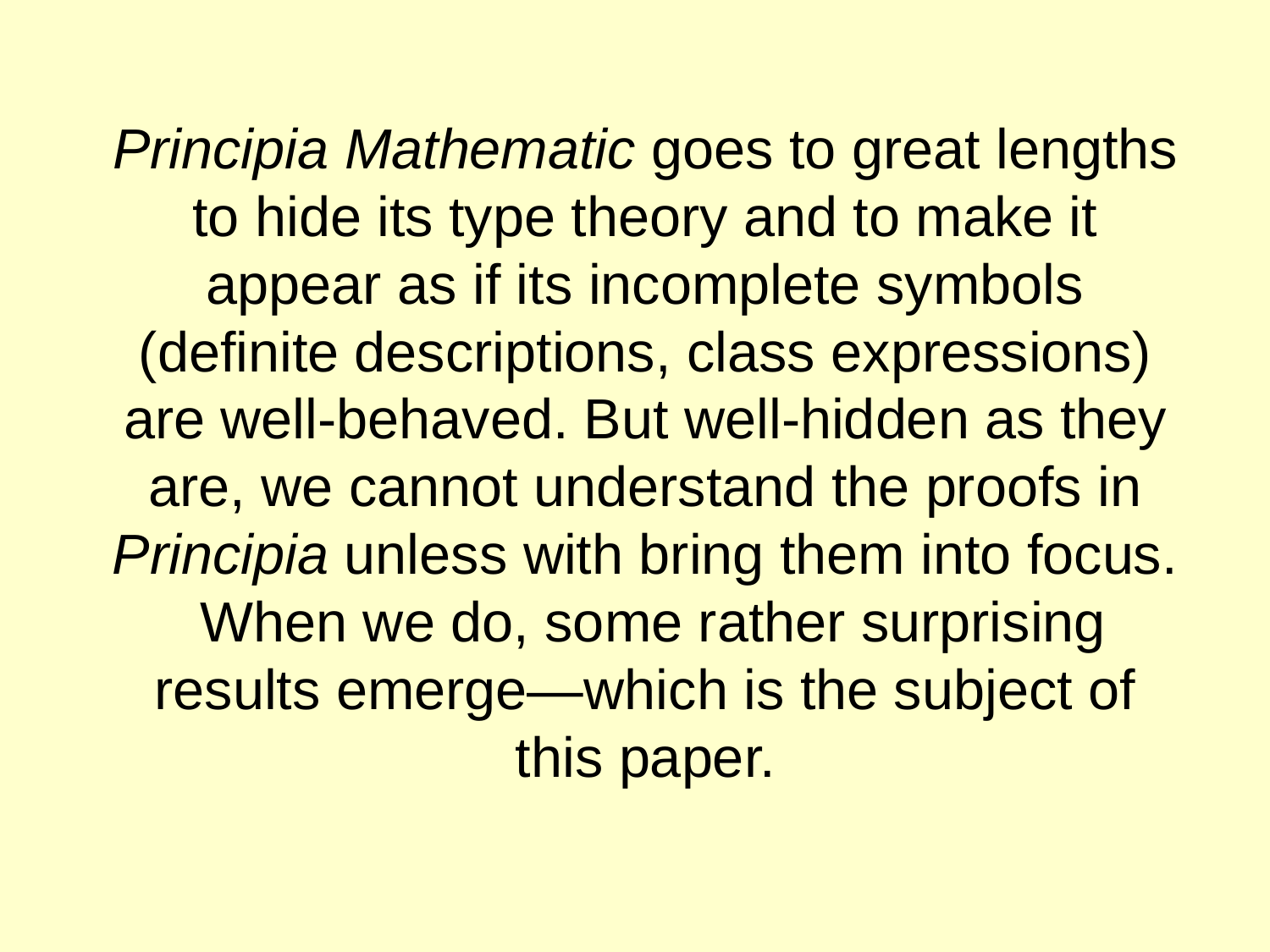

Principia Mathematic goes to great lengths to hide its type theory and to make it appear as if its incomplete symbols (definite descriptions, class expressions) are well-behaved. But well-hidden as they are, we cannot understand the proofs in Principia unless with bring them into focus.  When we do, some rather surprising results emerge—which is the subject of this paper.